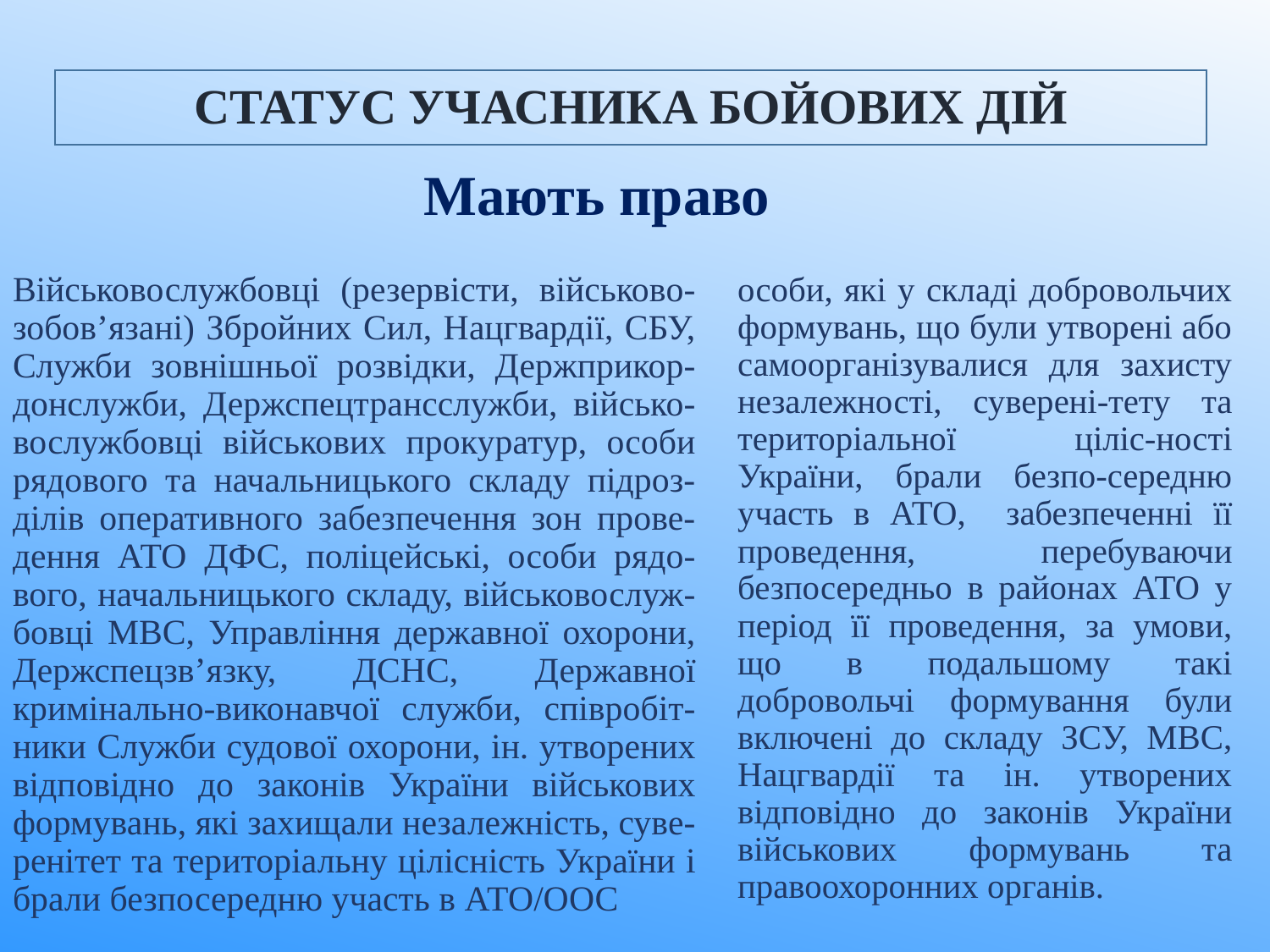

# СТАТУС УЧАСНИКА БОЙОВИХ ДІЙ
Мають право
Військовослужбовці (резервісти, військово-зобов’язані) Збройних Сил, Нацгвардії, СБУ, Служби зовнішньої розвідки, Держприкор-донслужби, Держспецтрансслужби, військо-вослужбовці військових прокуратур, особи рядового та начальницького складу підроз-ділів оперативного забезпечення зон прове-дення АТО ДФС, поліцейські, особи рядо-вого, начальницького складу, військовослуж-бовці МВС, Управління державної охорони, Держспецзв’язку, ДСНС, Державної кримінально-виконавчої служби, співробіт-ники Служби судової охорони, ін. утворених відповідно до законів України військових формувань, які захищали незалежність, суве-ренітет та територіальну цілісність України і брали безпосередню участь в АТО/ООС
особи, які у складі добровольчих формувань, що були утворені або самоорганізувалися для захисту незалежності, суверені-тету та територіальної ціліс-ності України, брали безпо-середню участь в АТО,  забезпеченні її проведення, перебуваючи безпосередньо в районах АТО у період її проведення, за умови, що в подальшому такі добровольчі формування були включені до складу ЗСУ, МВС, Нацгвардії та ін. утворених відповідно до законів України військових формувань та правоохоронних органів.